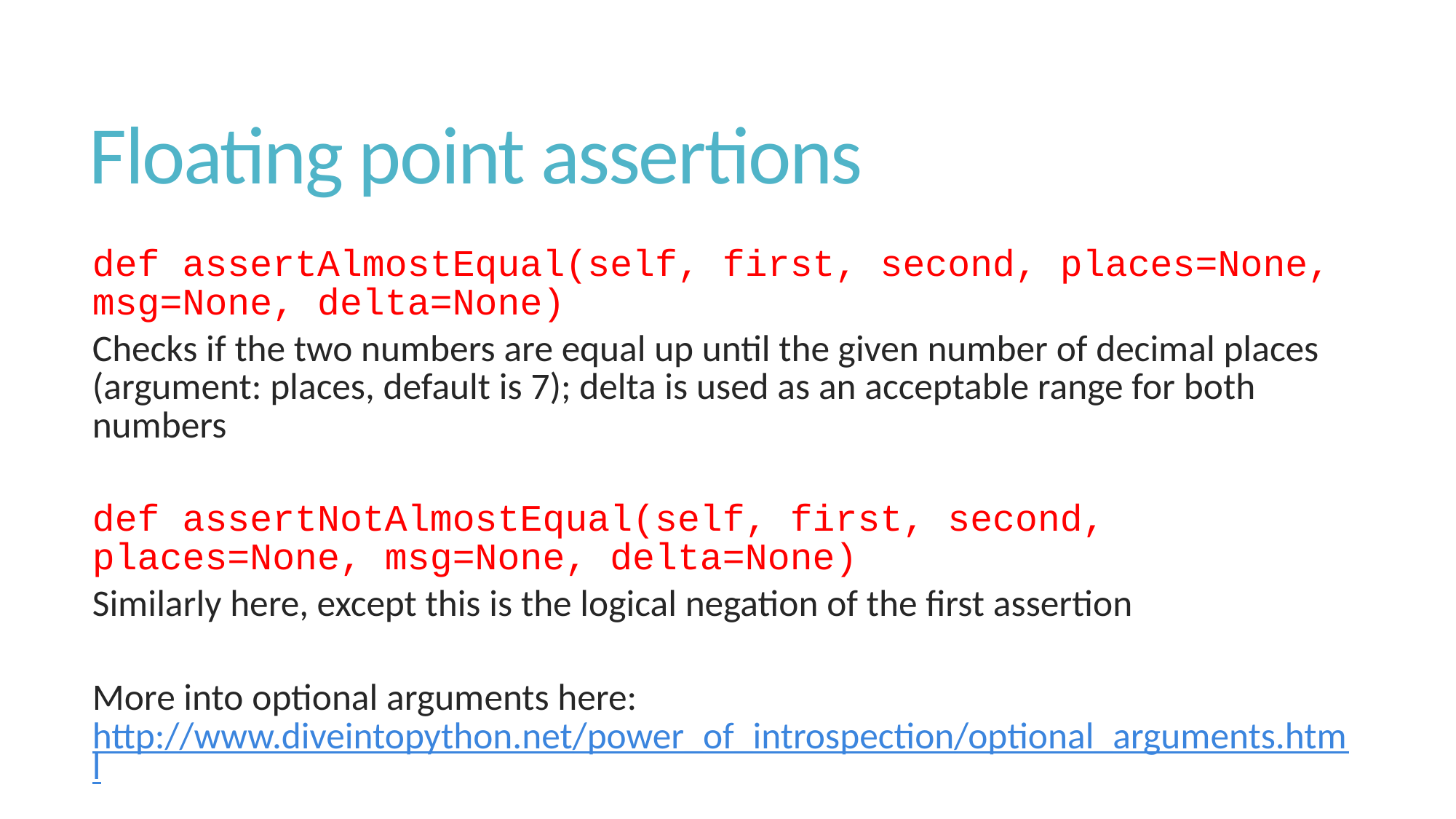

# Floating point assertions
def assertAlmostEqual(self, first, second, places=None, msg=None, delta=None)
Checks if the two numbers are equal up until the given number of decimal places (argument: places, default is 7); delta is used as an acceptable range for both numbers

def assertNotAlmostEqual(self, first, second, places=None, msg=None, delta=None)
Similarly here, except this is the logical negation of the first assertion

More into optional arguments here: http://www.diveintopython.net/power_of_introspection/optional_arguments.html